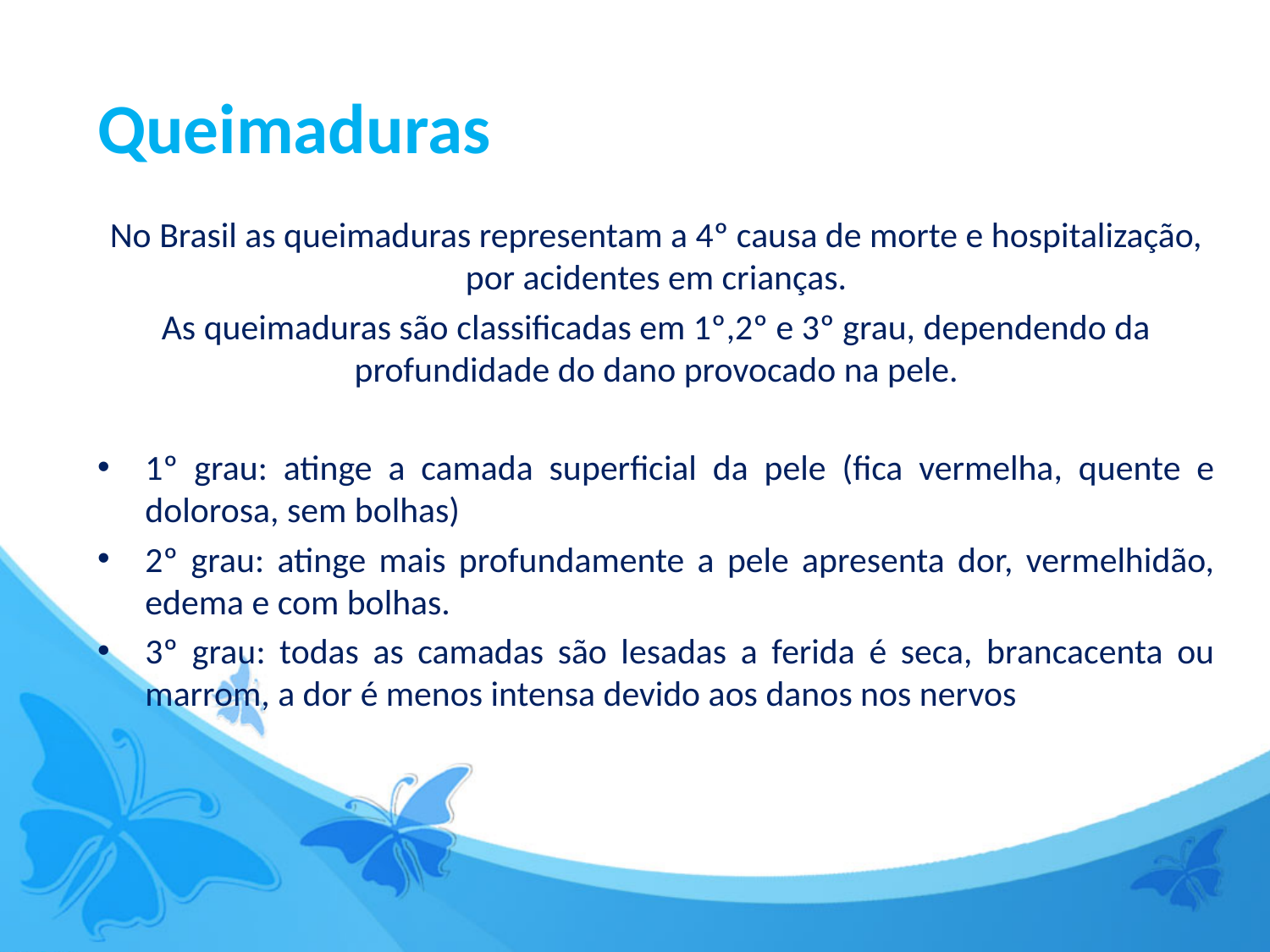

Queimaduras
No Brasil as queimaduras representam a 4º causa de morte e hospitalização, por acidentes em crianças.
As queimaduras são classificadas em 1º,2º e 3º grau, dependendo da profundidade do dano provocado na pele.

1º grau: atinge a camada superficial da pele (fica vermelha, quente e dolorosa, sem bolhas)
2º grau: atinge mais profundamente a pele apresenta dor, vermelhidão, edema e com bolhas.
3º grau: todas as camadas são lesadas a ferida é seca, brancacenta ou marrom, a dor é menos intensa devido aos danos nos nervos